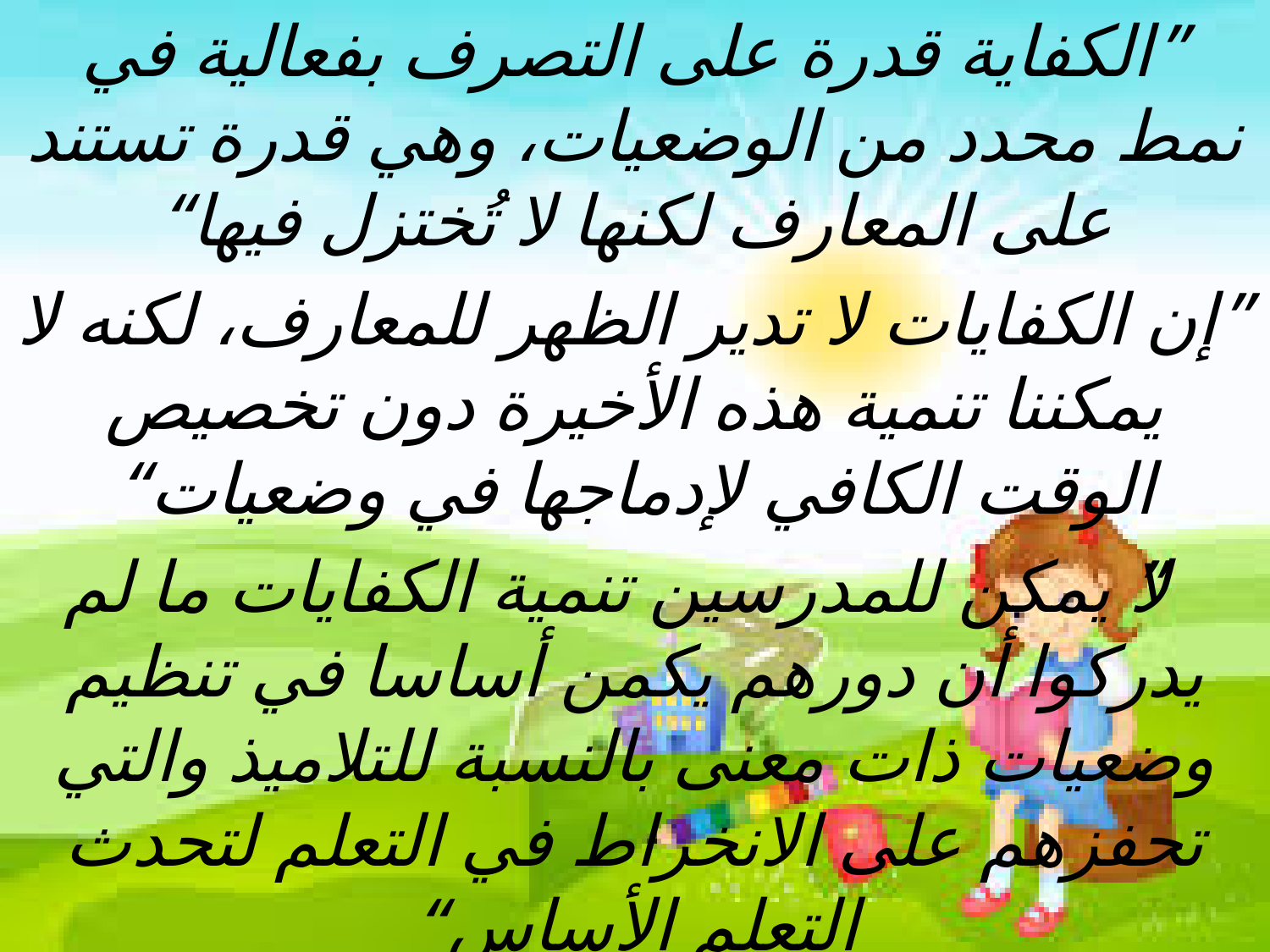

”الكفاية قدرة على التصرف بفعالية في نمط محدد من الوضعيات، وهي قدرة تستند على المعارف لكنها لا تُختزل فيها“
”إن الكفايات لا تدير الظهر للمعارف، لكنه لا يمكننا تنمية هذه الأخيرة دون تخصيص الوقت الكافي لإدماجها في وضعيات“
”لا يمكن للمدرسين تنمية الكفايات ما لم يدركوا أن دورهم يكمن أساسا في تنظيم وضعيات ذات معنى بالنسبة للتلاميذ والتي تحفزهم على الانخراط في التعلم لتحدث التعلم الأساس“
Philippe  Perrenoud « Construire des compétences dès l’école »  ESF, 3ème Edit. 1998